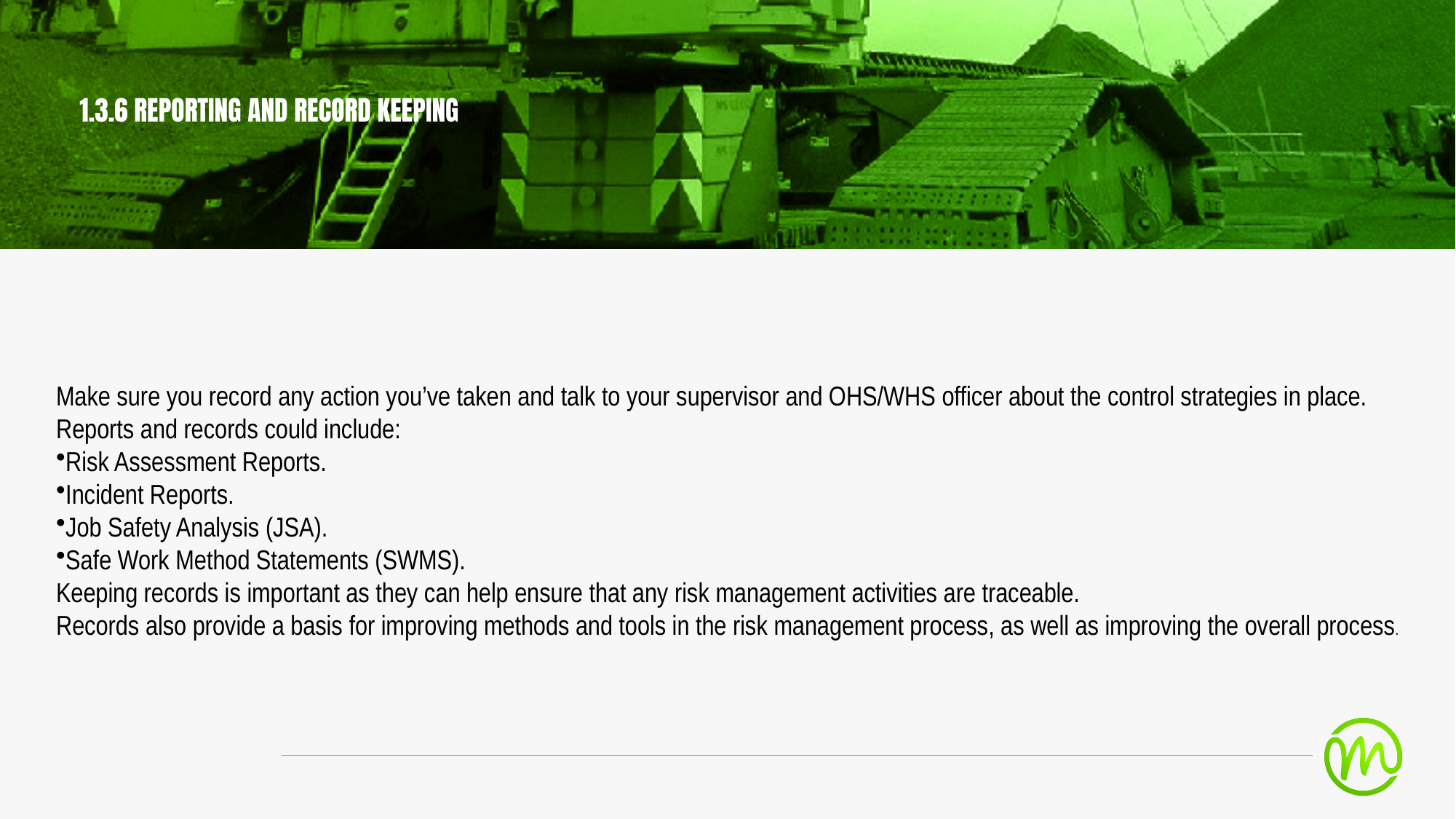

1.3.6 REPORTING AND RECORD KEEPING

Make sure you record any action you’ve taken and talk to your supervisor and OHS/WHS officer about the control strategies in place.
Reports and records could include:
Risk Assessment Reports.
Incident Reports.
Job Safety Analysis (JSA).
Safe Work Method Statements (SWMS).
Keeping records is important as they can help ensure that any risk management activities are traceable.
Records also provide a basis for improving methods and tools in the risk management process, as well as improving the overall process.